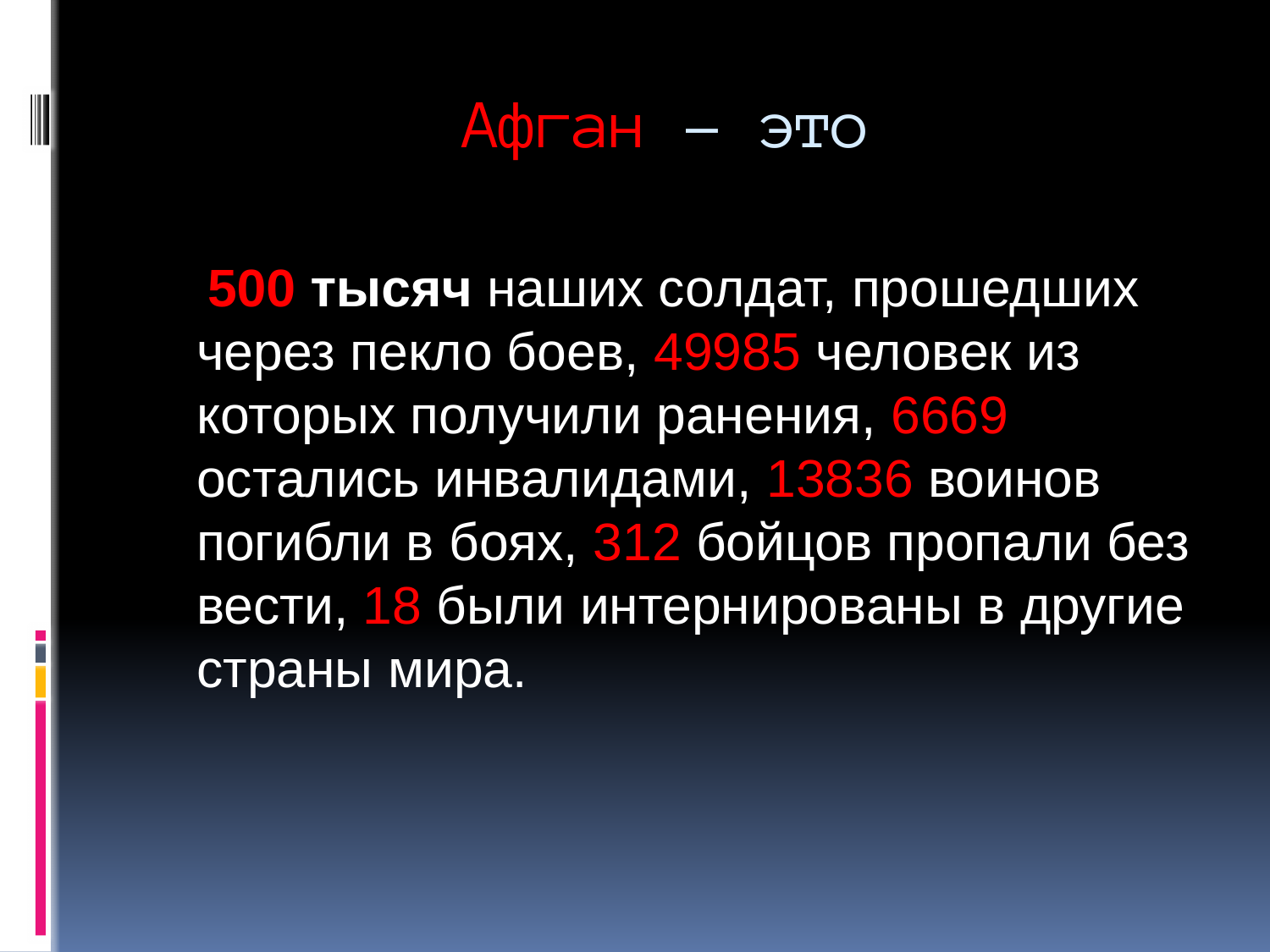

# Афган - это
    500 тысяч наших солдат, прошедших через пекло боев, 49985 человек из которых получили ранения, 6669 остались инвалидами, 13836 воинов погибли в боях, 312 бойцов пропали без вести, 18 были интернированы в другие страны мира.